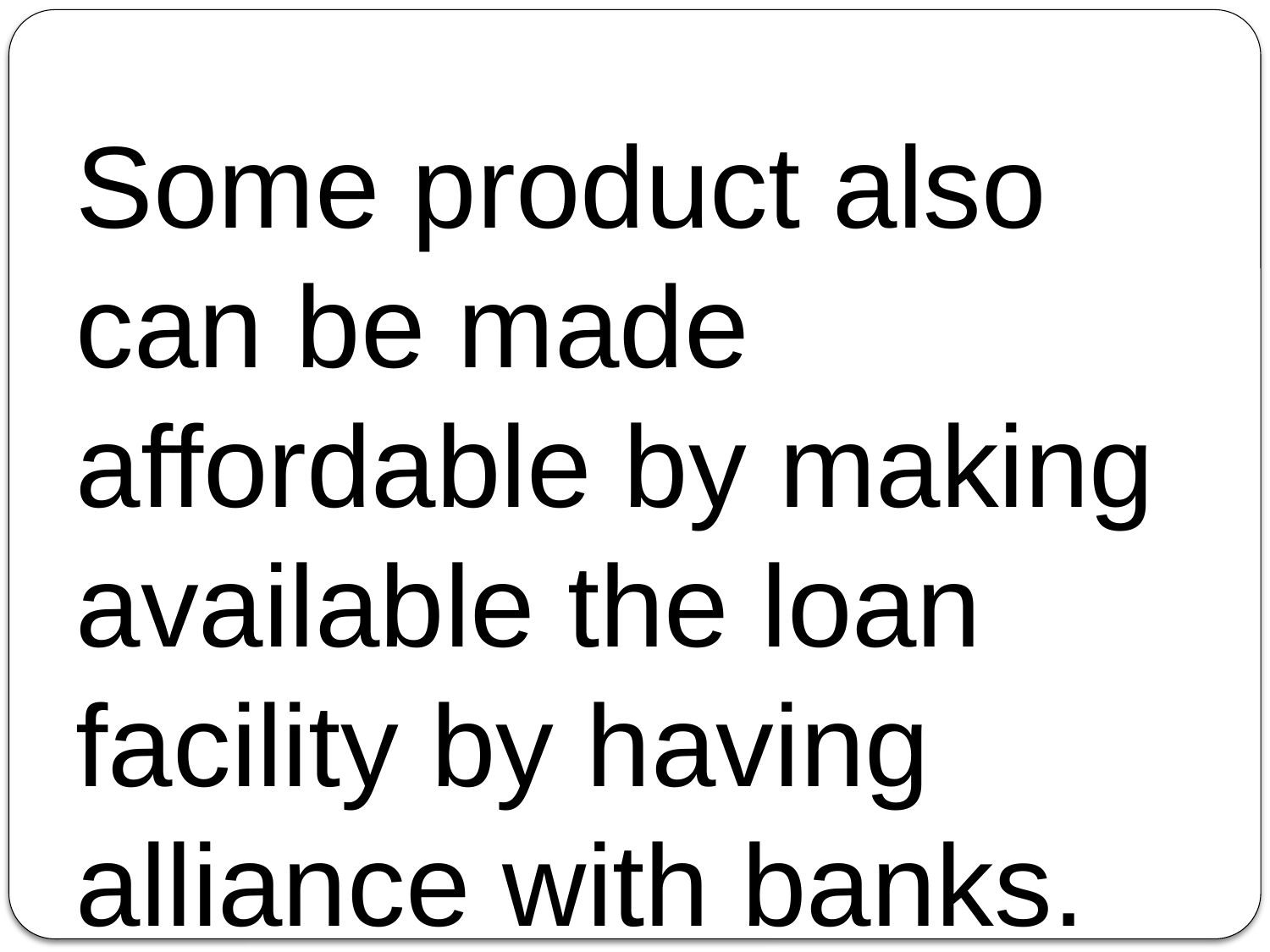

Some product also can be made affordable by making available the loan facility by having alliance with banks.